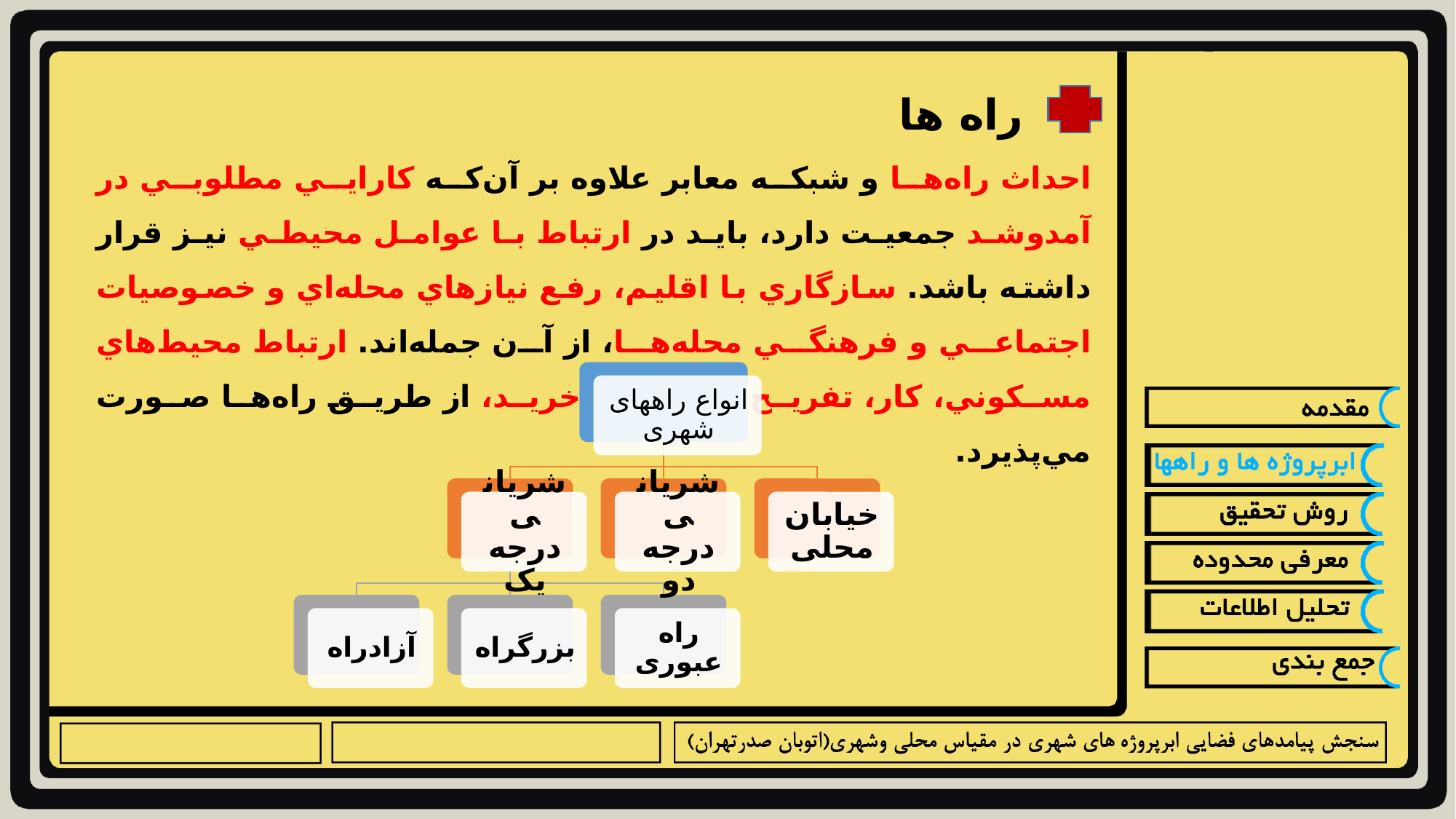

راه ها

احداث راه‌ها و شبكه معابر علاوه بر آن‌که كارايي مطلوبي در آمدوشد جمعيت دارد، بايد در ارتباط با عوامل محيطي نيز قرار داشته باشد. سازگاري با اقليم، رفع نيازهاي محله‌اي و خصوصیات اجتماعي و فرهنگي محله‌ها، از آن جمله‌اند. ارتباط محيط‌هاي مسكوني، كار، تفريح، آموزش و خريد، از طريق راه‌ها صورت مي‌پذيرد.
انواع راههای شهری
شریانی درجه یک
آزادراه
بزرگراه
راه عبوری
شریانی درجه دو
خیابان محلی